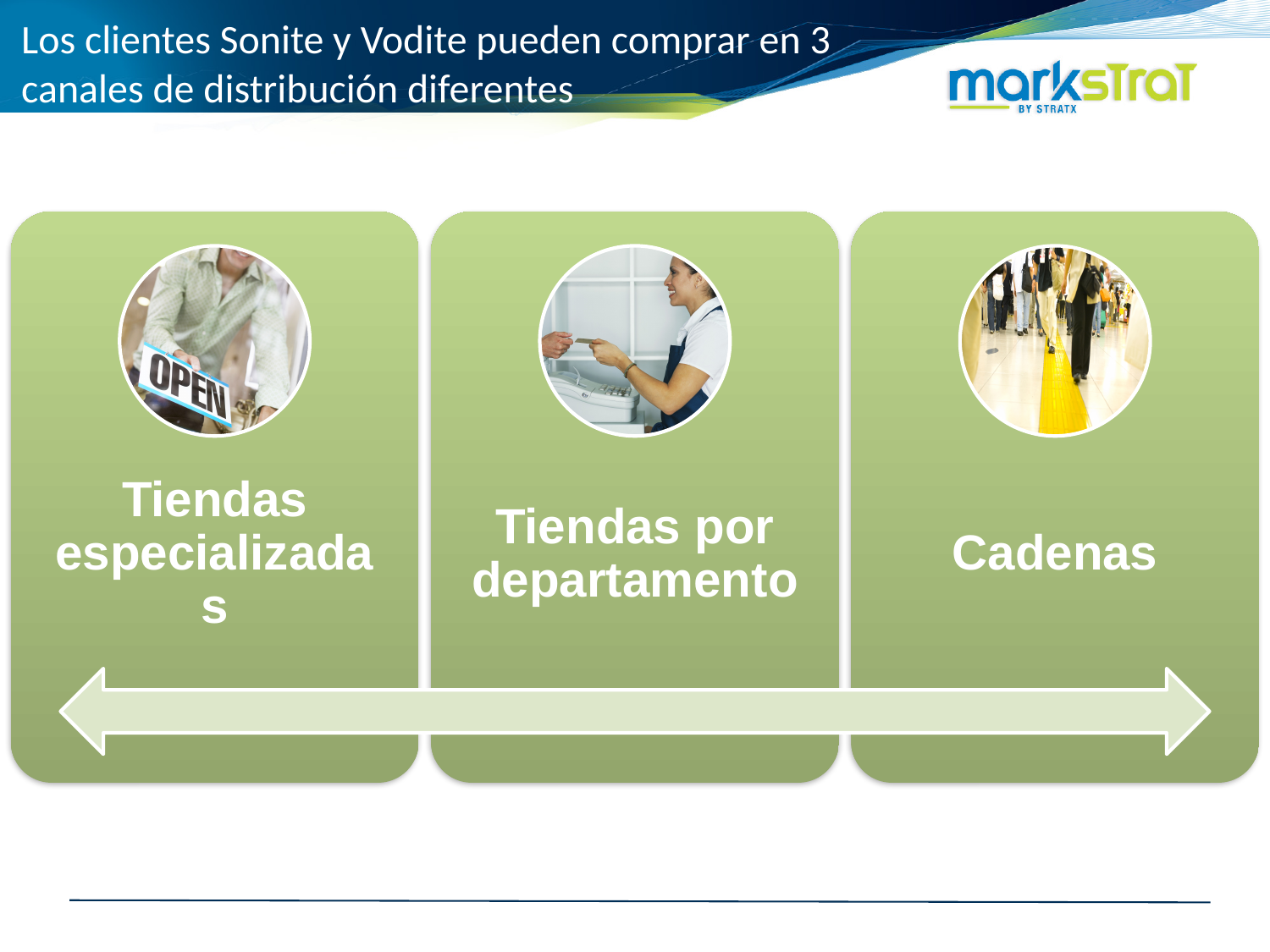

# Los clientes Sonite y Vodite pueden comprar en 3 canales de distribución diferentes
Tiendas especializadas
Tiendas por departamento
Cadenas